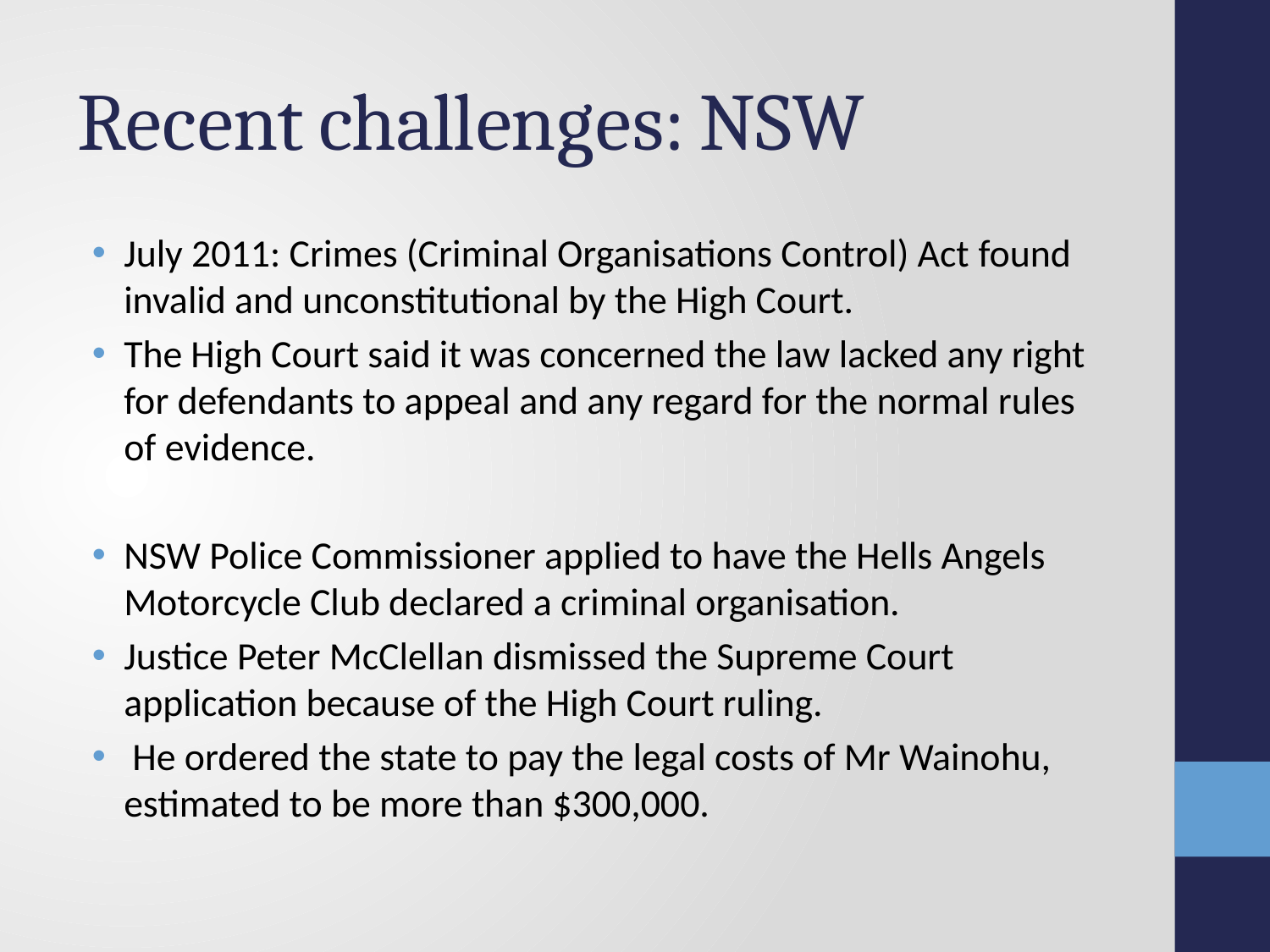

# Recent challenges: NSW
July 2011: Crimes (Criminal Organisations Control) Act found invalid and unconstitutional by the High Court.
The High Court said it was concerned the law lacked any right for defendants to appeal and any regard for the normal rules of evidence.

NSW Police Commissioner applied to have the Hells Angels Motorcycle Club declared a criminal organisation.
Justice Peter McClellan dismissed the Supreme Court application because of the High Court ruling.
 He ordered the state to pay the legal costs of Mr Wainohu, estimated to be more than $300,000.